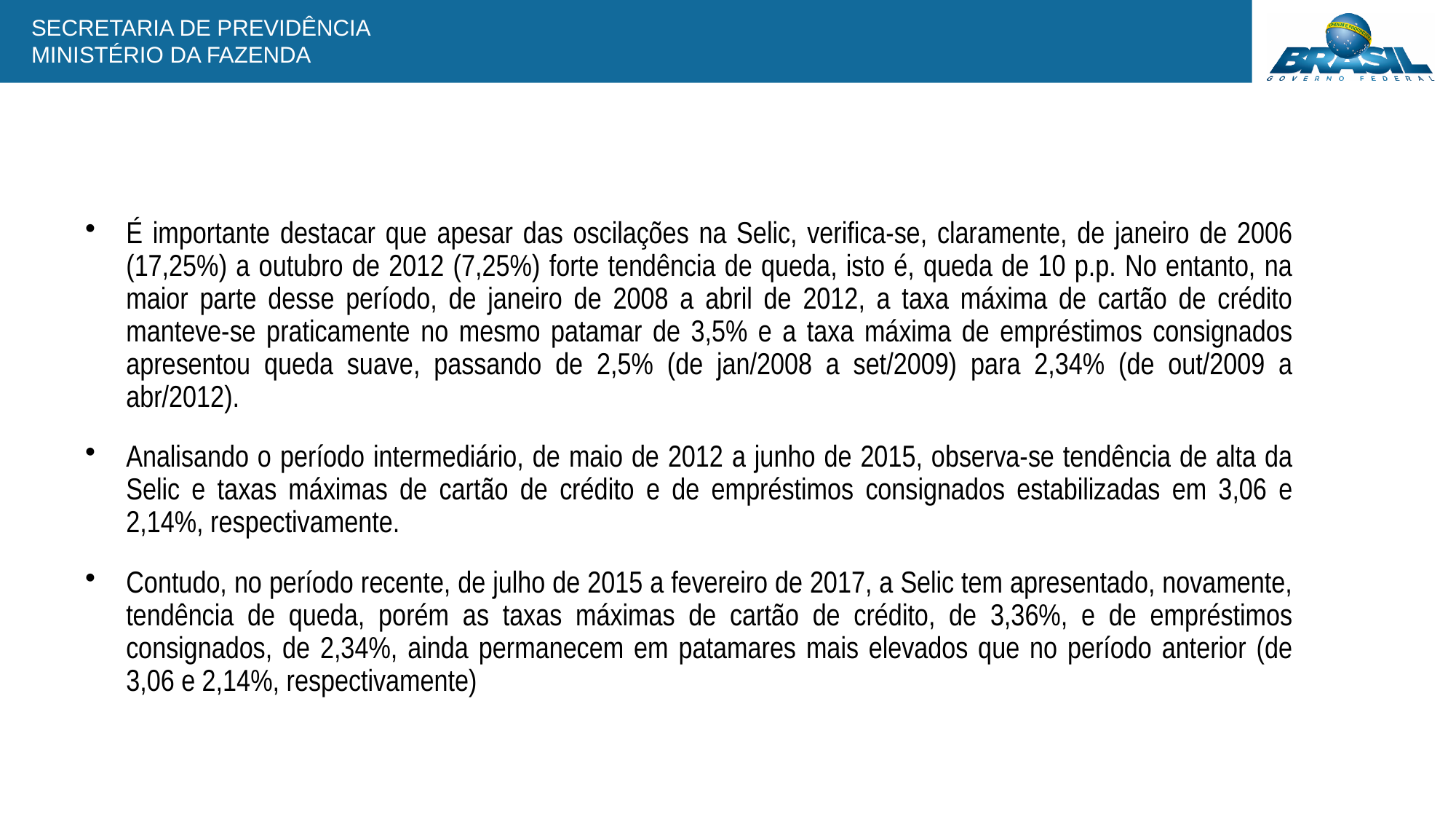

É importante destacar que apesar das oscilações na Selic, verifica-se, claramente, de janeiro de 2006 (17,25%) a outubro de 2012 (7,25%) forte tendência de queda, isto é, queda de 10 p.p. No entanto, na maior parte desse período, de janeiro de 2008 a abril de 2012, a taxa máxima de cartão de crédito manteve-se praticamente no mesmo patamar de 3,5% e a taxa máxima de empréstimos consignados apresentou queda suave, passando de 2,5% (de jan/2008 a set/2009) para 2,34% (de out/2009 a abr/2012).
Analisando o período intermediário, de maio de 2012 a junho de 2015, observa-se tendência de alta da Selic e taxas máximas de cartão de crédito e de empréstimos consignados estabilizadas em 3,06 e 2,14%, respectivamente.
Contudo, no período recente, de julho de 2015 a fevereiro de 2017, a Selic tem apresentado, novamente, tendência de queda, porém as taxas máximas de cartão de crédito, de 3,36%, e de empréstimos consignados, de 2,34%, ainda permanecem em patamares mais elevados que no período anterior (de 3,06 e 2,14%, respectivamente)